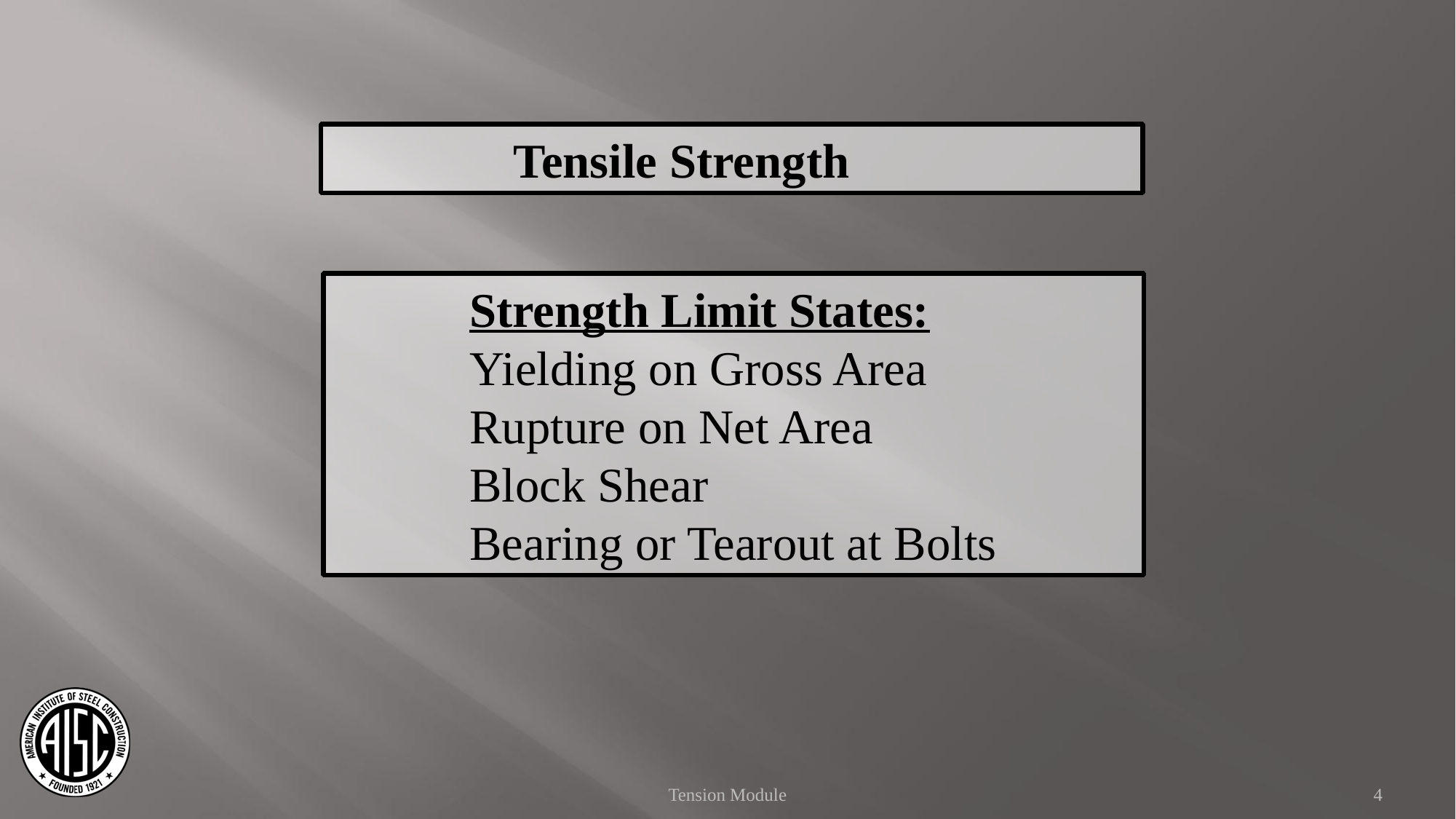

Tensile Strength
Strength Limit States:
Yielding on Gross Area
Rupture on Net Area
Block Shear
Bearing or Tearout at Bolts
Tension Module
4